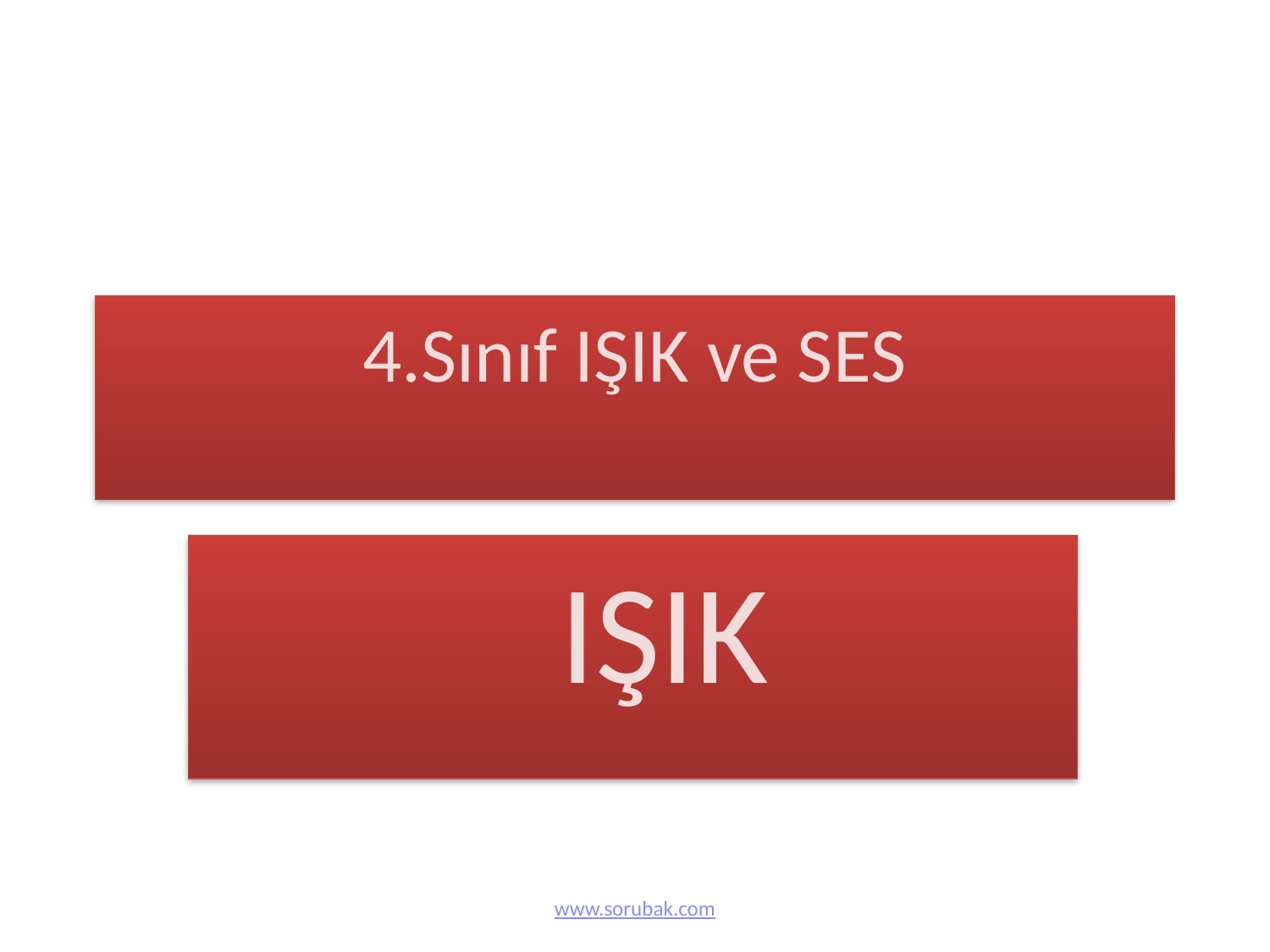

# 4.Sınıf IŞIK ve SES
IŞIK
www.sorubak.com